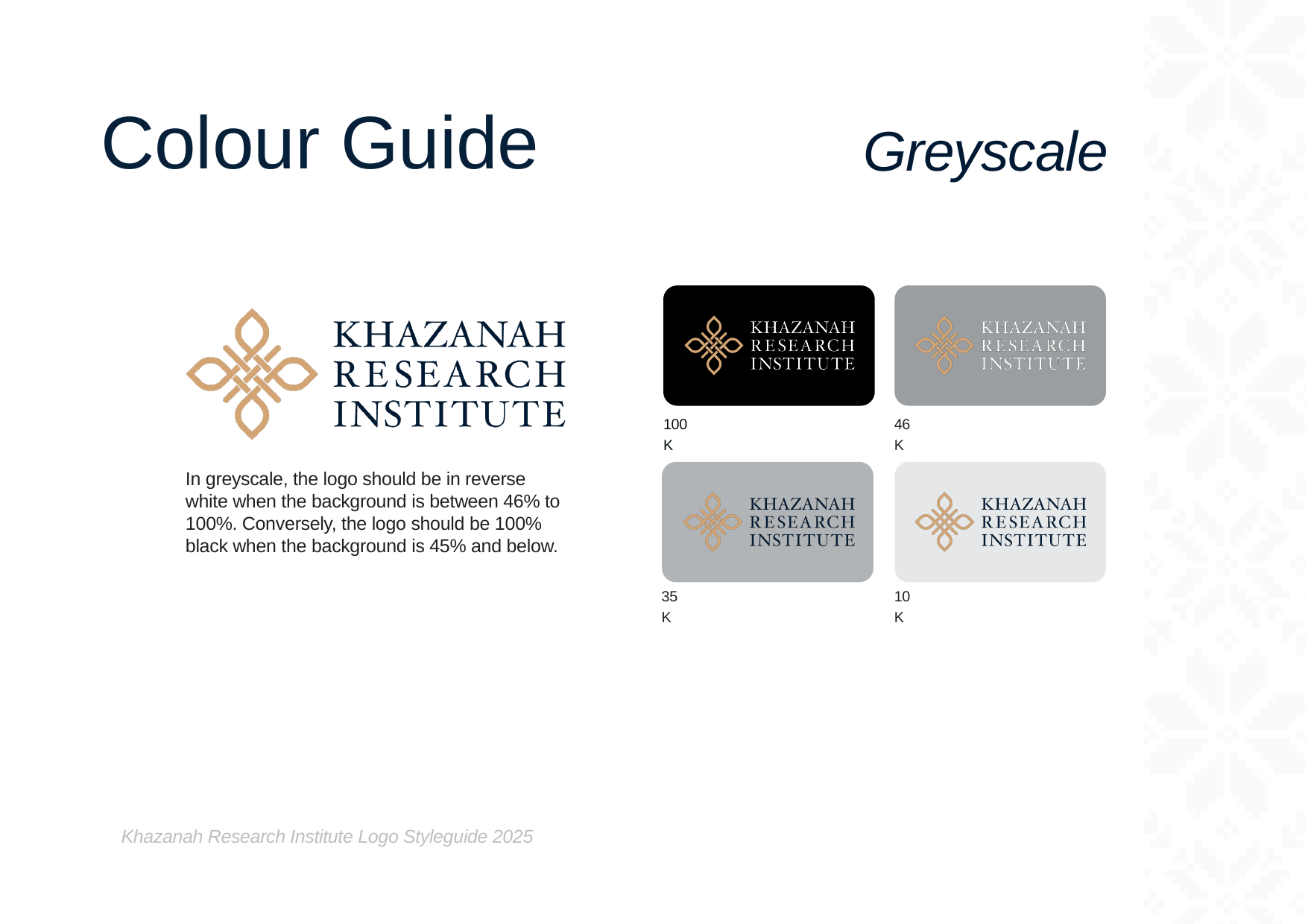

# Colour Guide
Greyscale

100K
46K

In greyscale, the logo should be in reverse white when the background is between 46% to 100%. Conversely, the logo should be 100% black when the background is 45% and below.

35K
10K